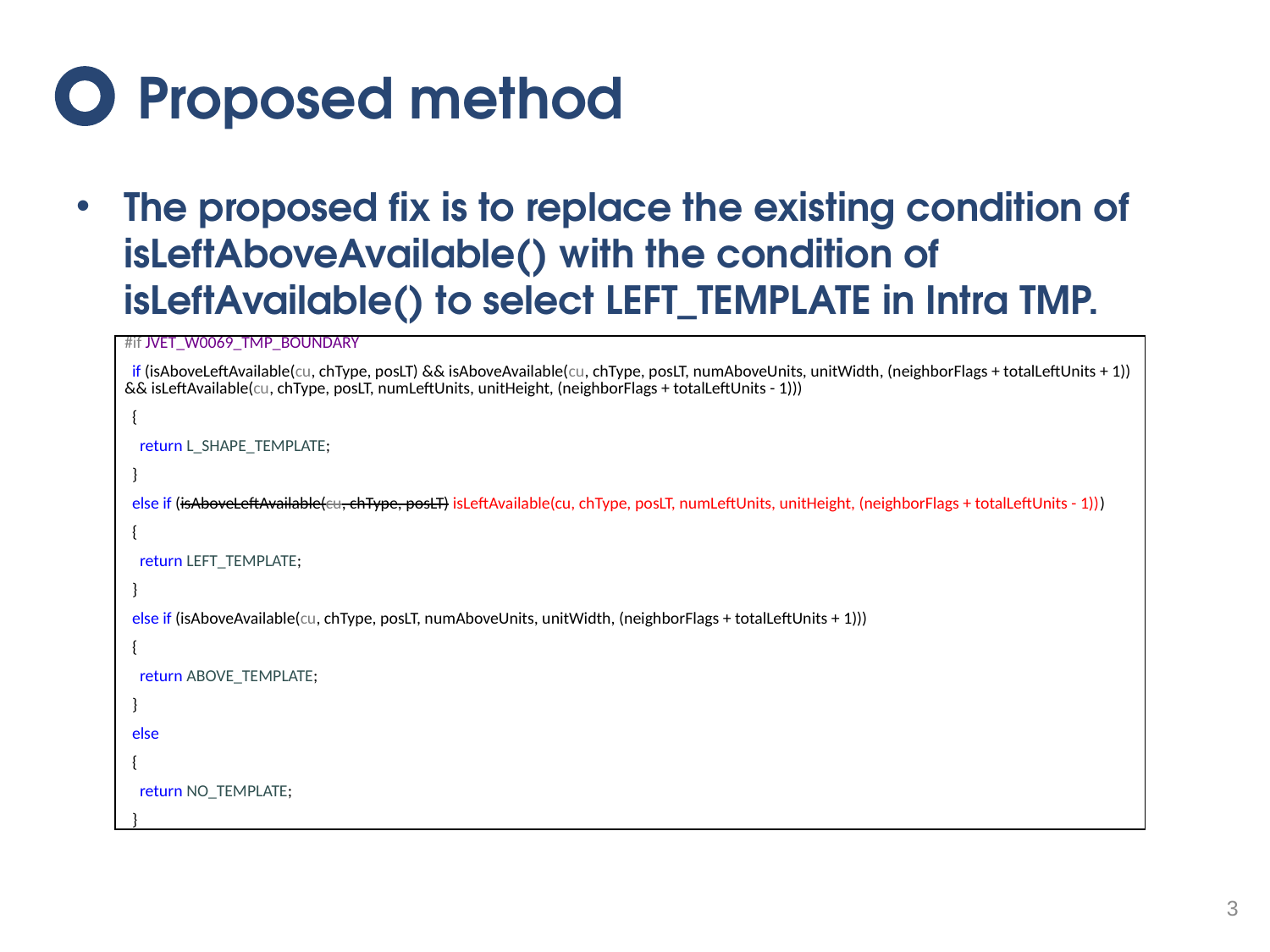

# Proposed method
The proposed fix is to replace the existing condition of isLeftAboveAvailable() with the condition of isLeftAvailable() to select LEFT_TEMPLATE in Intra TMP.

| #if JVET\_W0069\_TMP\_BOUNDARY if (isAboveLeftAvailable(cu, chType, posLT) && isAboveAvailable(cu, chType, posLT, numAboveUnits, unitWidth, (neighborFlags + totalLeftUnits + 1)) && isLeftAvailable(cu, chType, posLT, numLeftUnits, unitHeight, (neighborFlags + totalLeftUnits - 1))) { return L\_SHAPE\_TEMPLATE; } else if (isAboveLeftAvailable(cu, chType, posLT) isLeftAvailable(cu, chType, posLT, numLeftUnits, unitHeight, (neighborFlags + totalLeftUnits - 1))) { return LEFT\_TEMPLATE; } else if (isAboveAvailable(cu, chType, posLT, numAboveUnits, unitWidth, (neighborFlags + totalLeftUnits + 1))) { return ABOVE\_TEMPLATE; } else { return NO\_TEMPLATE; } |
| --- |